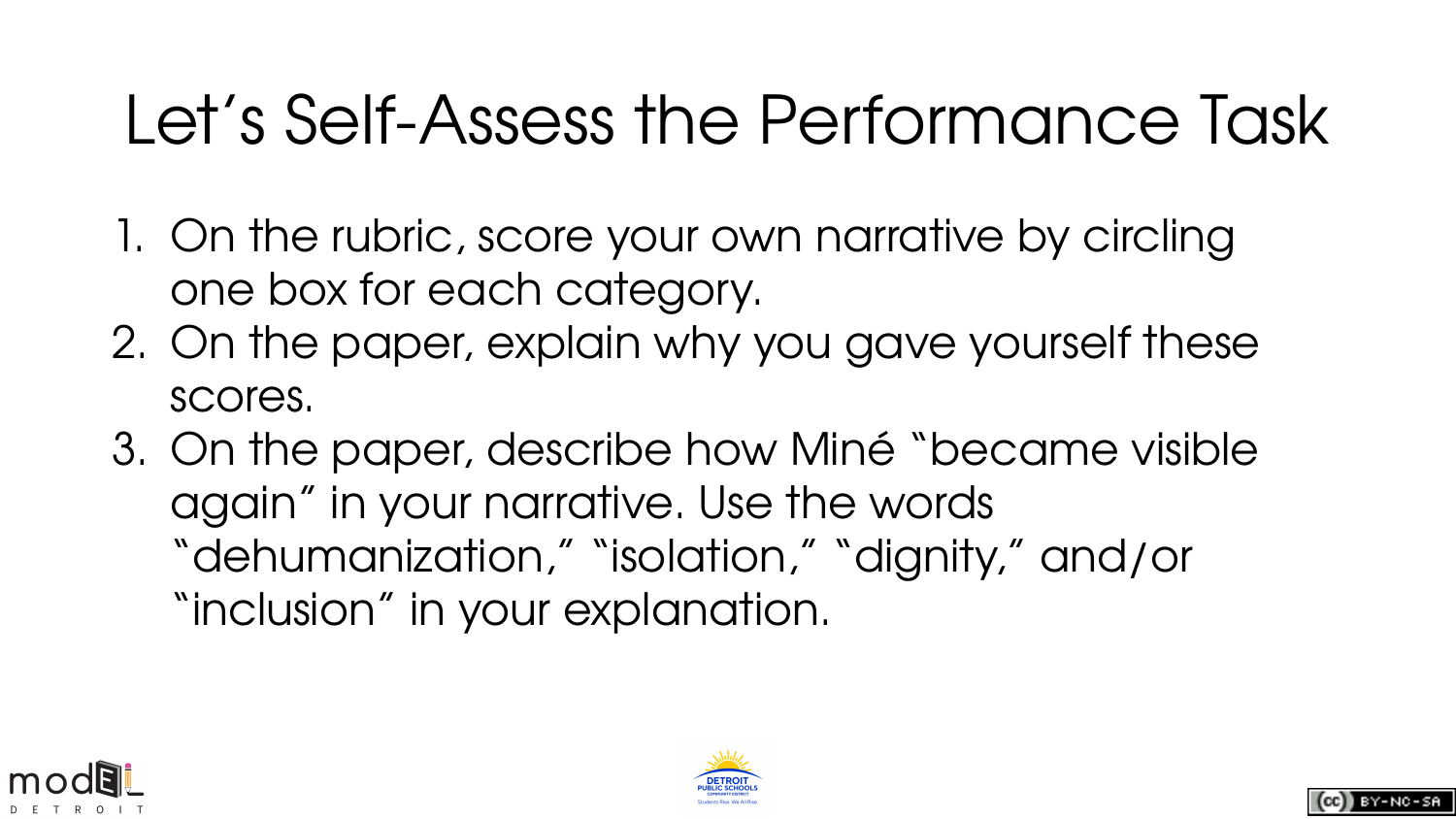

# Let’s Self-Assess the Performance Task
On the rubric, score your own narrative by circling one box for each category.
On the paper, explain why you gave yourself these scores.
On the paper, describe how Miné “became visible again” in your narrative. Use the words “dehumanization,” “isolation,” “dignity,” and/or “inclusion” in your explanation.